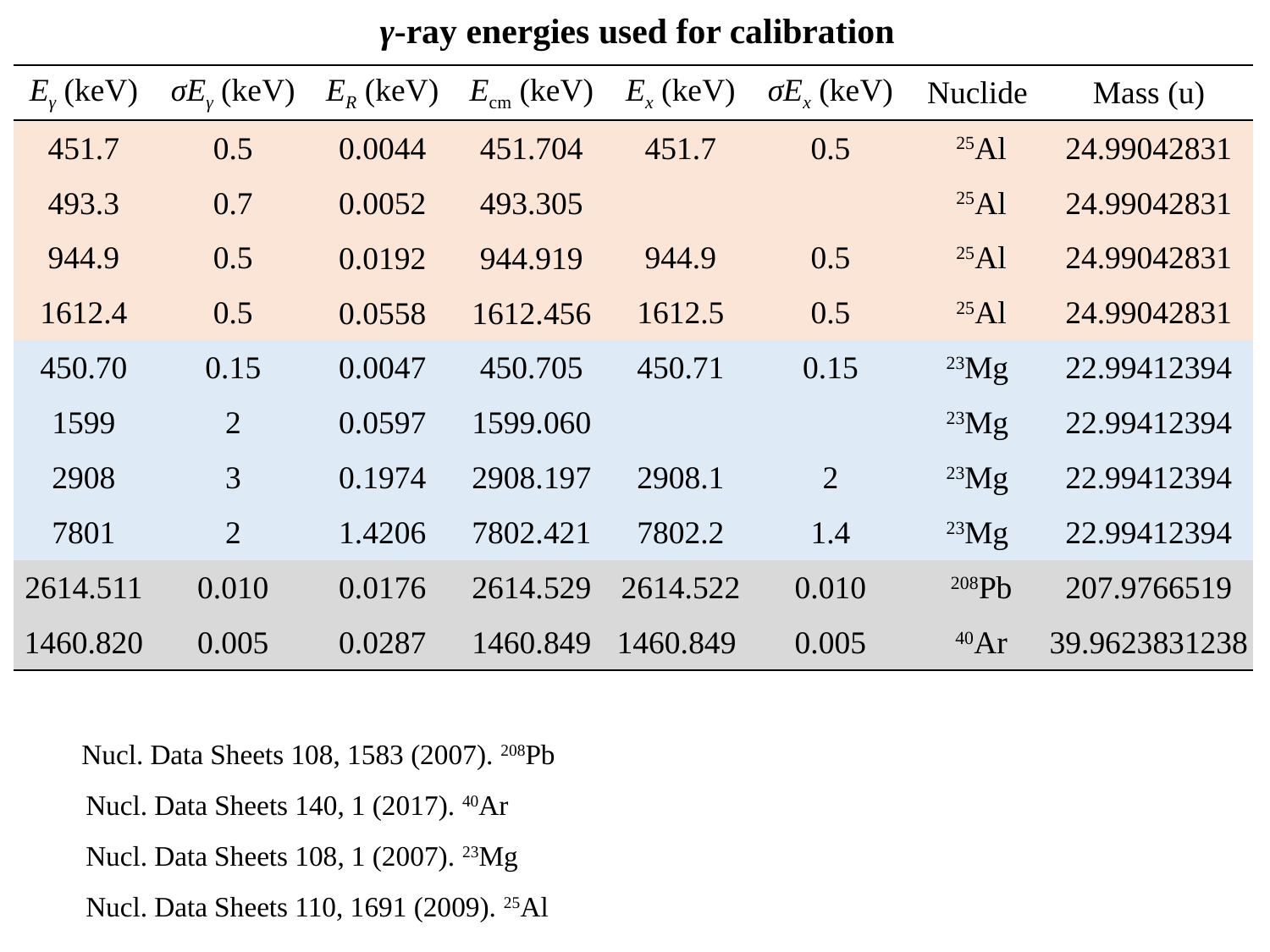

γ-ray energies used for calibration
| Eγ (keV) | σEγ (keV) | ER (keV) | Ecm (keV) | Ex (keV) | σEx (keV) | Nuclide | Mass (u) |
| --- | --- | --- | --- | --- | --- | --- | --- |
| 451.7 | 0.5 | 0.0044 | 451.704 | 451.7 | 0.5 | 25Al | 24.99042831 |
| 493.3 | 0.7 | 0.0052 | 493.305 |  |  | 25Al | 24.99042831 |
| 944.9 | 0.5 | 0.0192 | 944.919 | 944.9 | 0.5 | 25Al | 24.99042831 |
| 1612.4 | 0.5 | 0.0558 | 1612.456 | 1612.5 | 0.5 | 25Al | 24.99042831 |
| 450.70 | 0.15 | 0.0047 | 450.705 | 450.71 | 0.15 | 23Mg | 22.99412394 |
| 1599 | 2 | 0.0597 | 1599.060 |  |  | 23Mg | 22.99412394 |
| 2908 | 3 | 0.1974 | 2908.197 | 2908.1 | 2 | 23Mg | 22.99412394 |
| 7801 | 2 | 1.4206 | 7802.421 | 7802.2 | 1.4 | 23Mg | 22.99412394 |
| 2614.511 | 0.010 | 0.0176 | 2614.529 | 2614.522 | 0.010 | 208Pb | 207.9766519 |
| 1460.820 | 0.005 | 0.0287 | 1460.849 | 1460.849 | 0.005 | 40Ar | 39.9623831238 |
Nucl. Data Sheets 108, 1583 (2007). 208Pb
Nucl. Data Sheets 140, 1 (2017). 40Ar
Nucl. Data Sheets 108, 1 (2007). 23Mg
Nucl. Data Sheets 110, 1691 (2009). 25Al